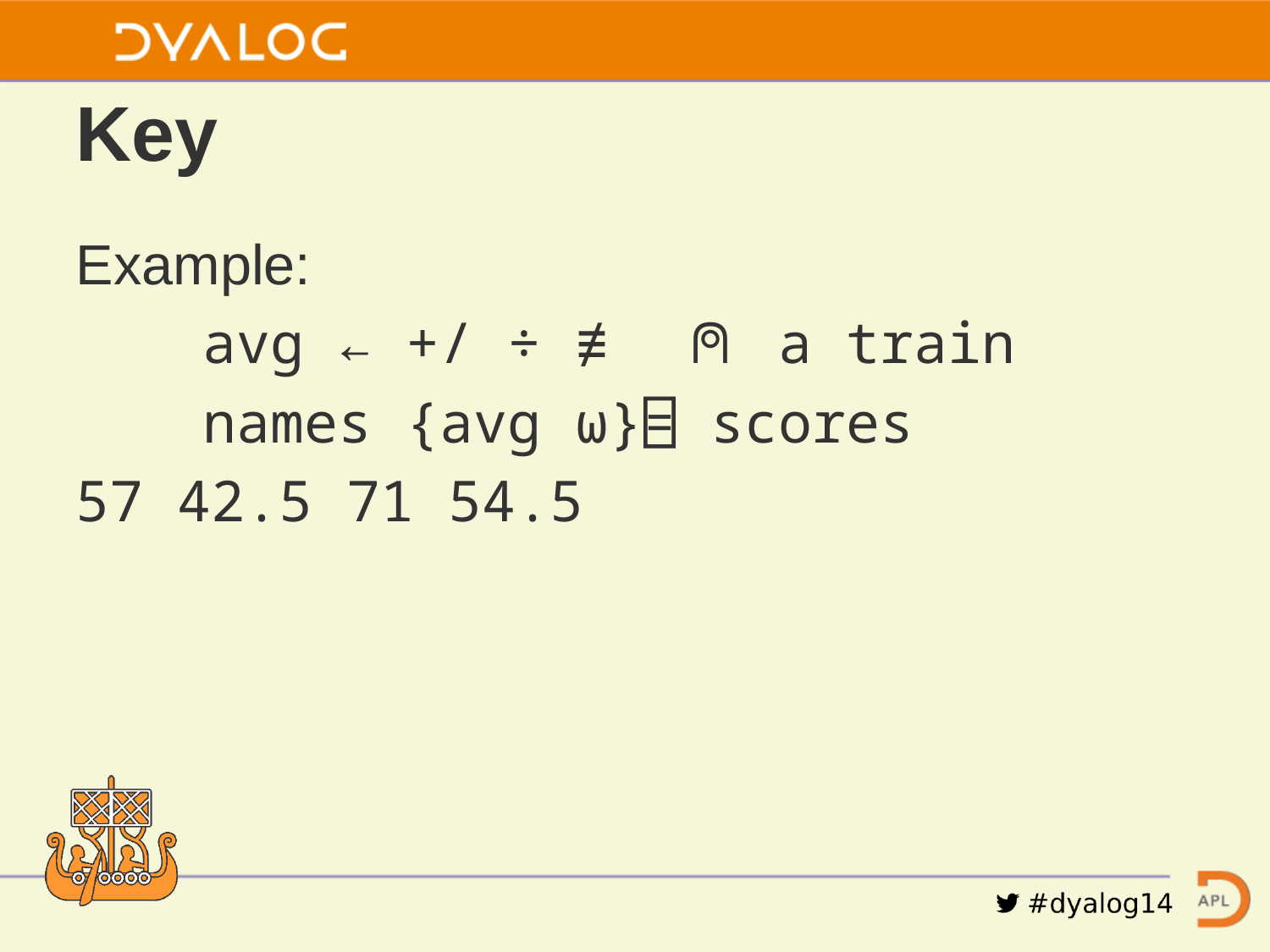

# Key
Example:
	avg ← +/ ÷ ≢  ⍝ a train
	names {avg ⍵}⌸ scores
57 42.5 71 54.5